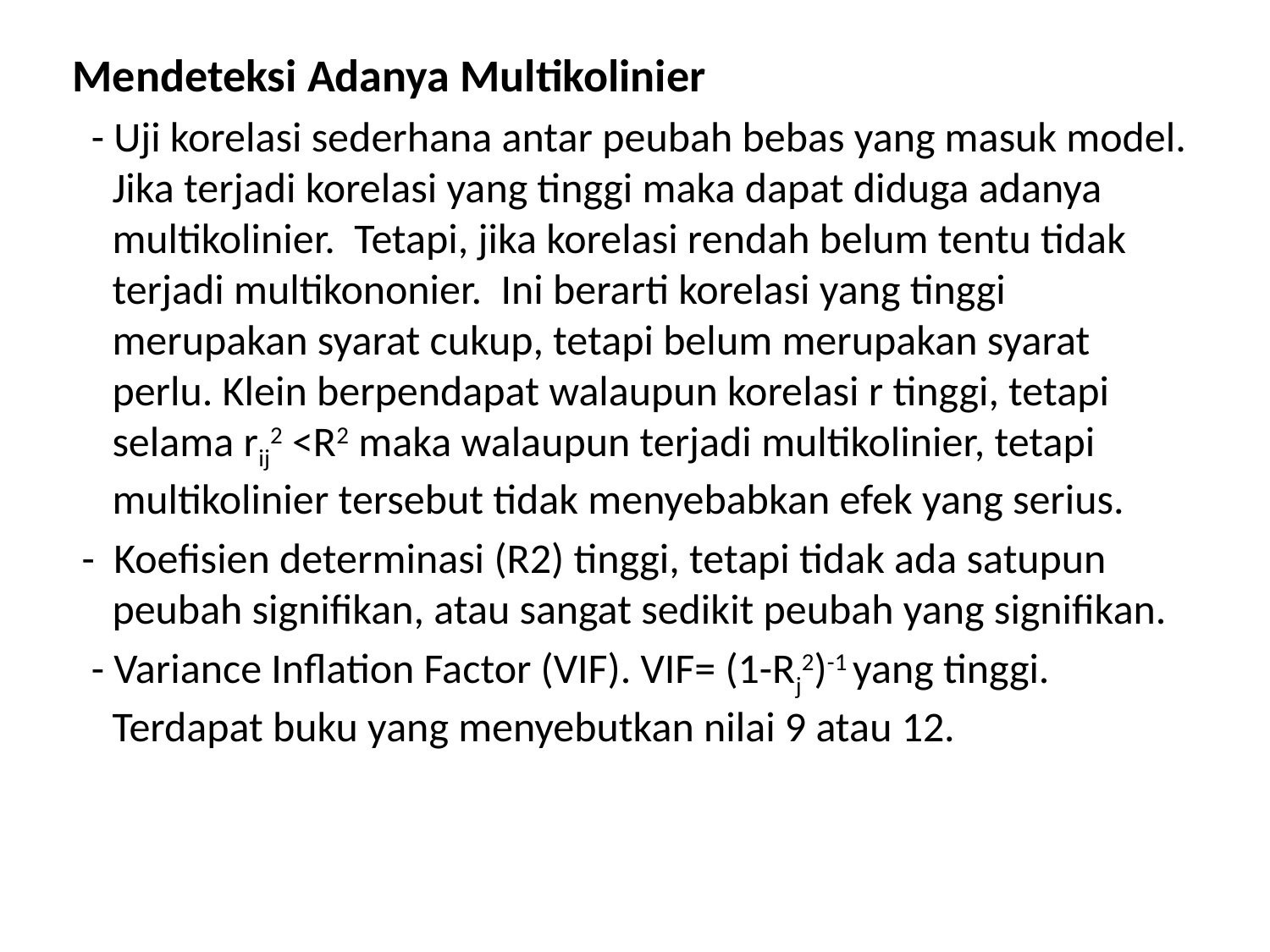

Mendeteksi Adanya Multikolinier
  - Uji korelasi sederhana antar peubah bebas yang masuk model. Jika terjadi korelasi yang tinggi maka dapat diduga adanya multikolinier.  Tetapi, jika korelasi rendah belum tentu tidak terjadi multikononier.  Ini berarti korelasi yang tinggi merupakan syarat cukup, tetapi belum merupakan syarat perlu. Klein berpendapat walaupun korelasi r tinggi, tetapi selama rij2 <R2 maka walaupun terjadi multikolinier, tetapi multikolinier tersebut tidak menyebabkan efek yang serius.
 -  Koefisien determinasi (R2) tinggi, tetapi tidak ada satupun peubah signifikan, atau sangat sedikit peubah yang signifikan.
  - Variance Inflation Factor (VIF). VIF= (1-Rj2)-1 yang tinggi. Terdapat buku yang menyebutkan nilai 9 atau 12.